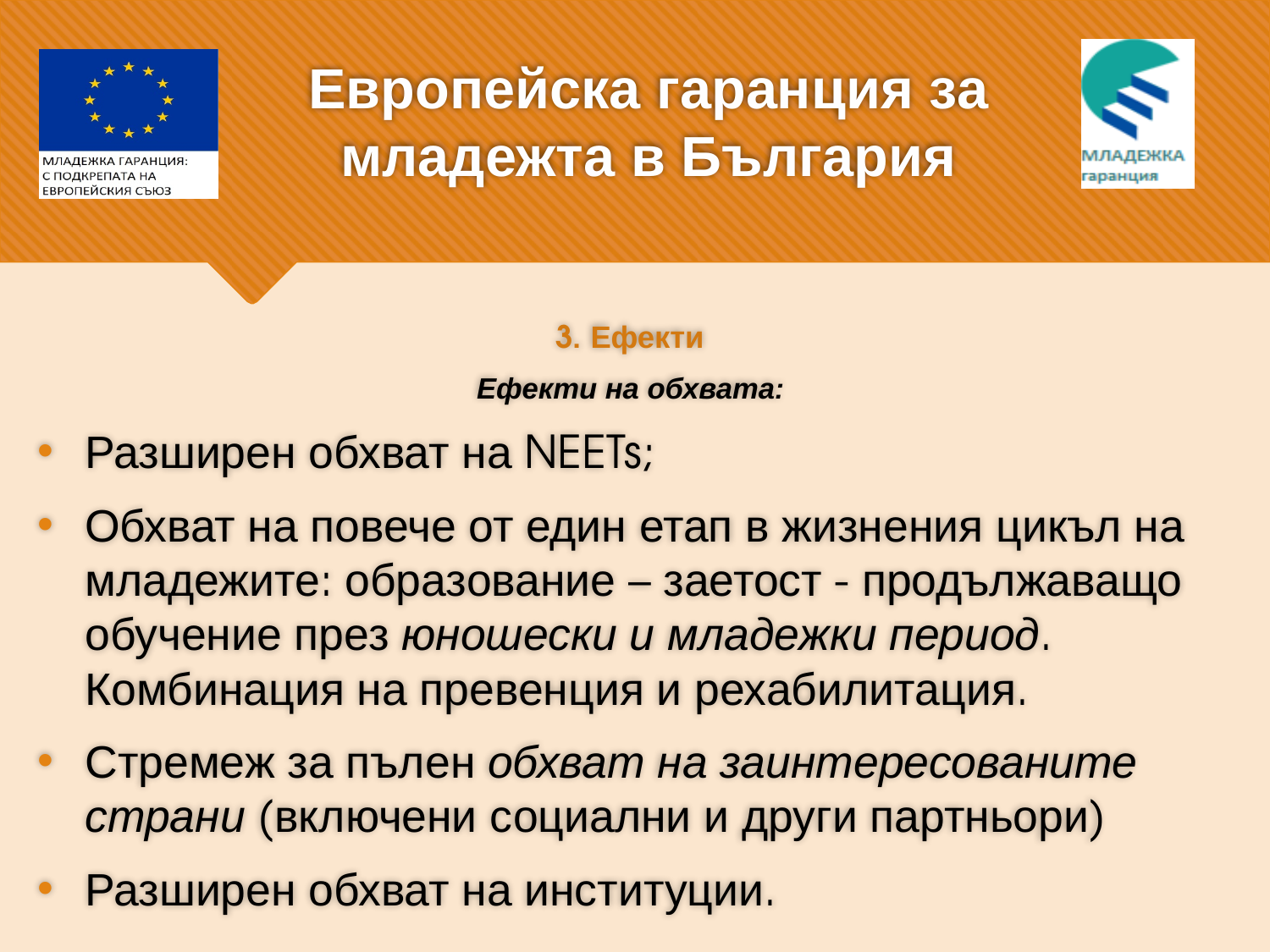

# Европейска гаранция за младежта в България
3. Ефекти
Ефекти на обхвата:
Разширен обхват на NEETs;
Обхват на повече от един етап в жизнения цикъл на младежите: образование – заетост - продължаващо обучение през юношески и младежки период. Комбинация на превенция и рехабилитация.
Стремеж за пълен обхват на заинтересованите страни (включени социални и други партньори)
Разширен обхват на институции.